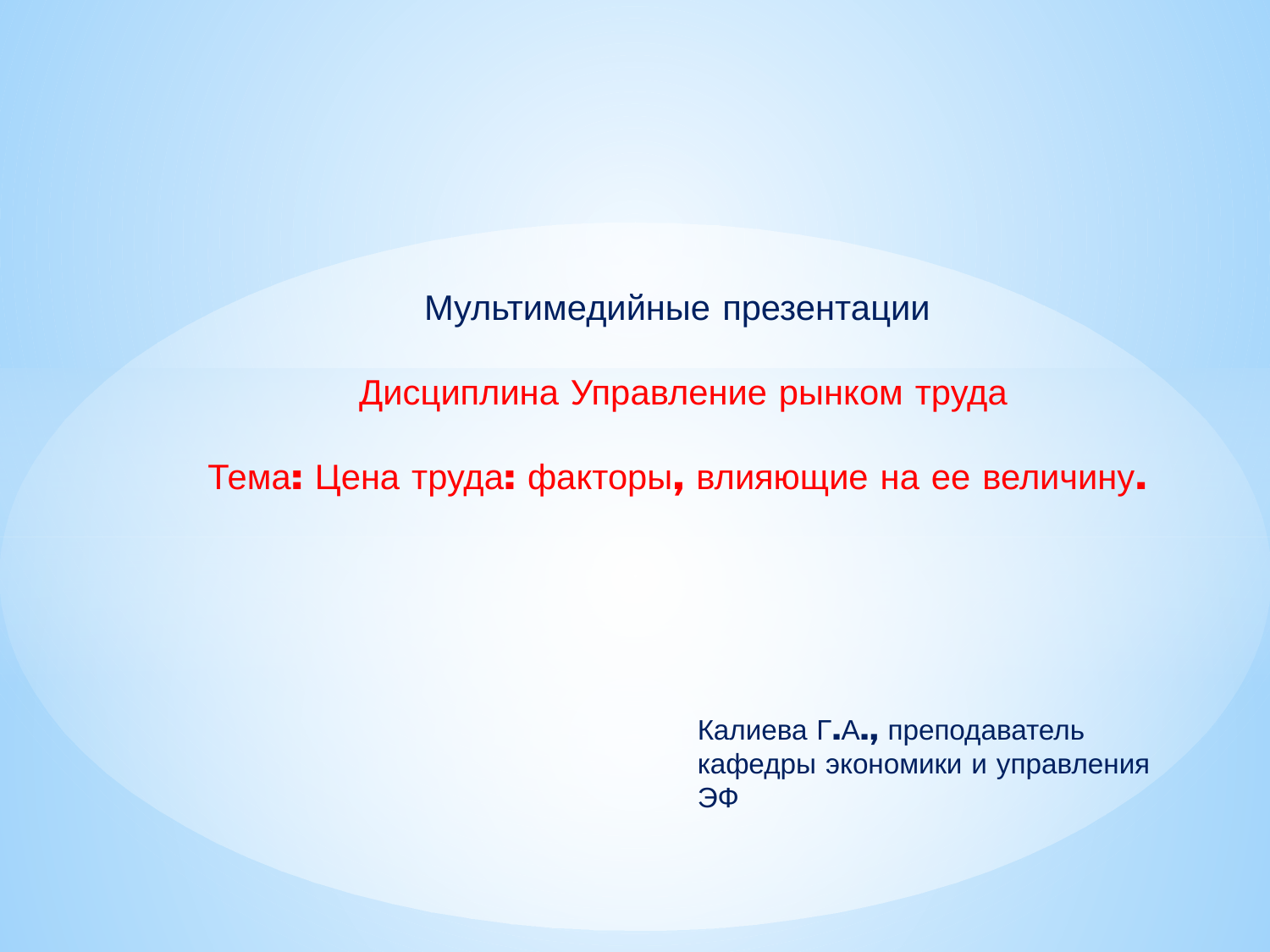

# Мультимедийные презентации Дисциплина Управление рынком труда Тема: Цена труда: факторы, влияющие на ее величину.
Калиева Г.А., преподаватель
кафедры экономики и управления ЭФ